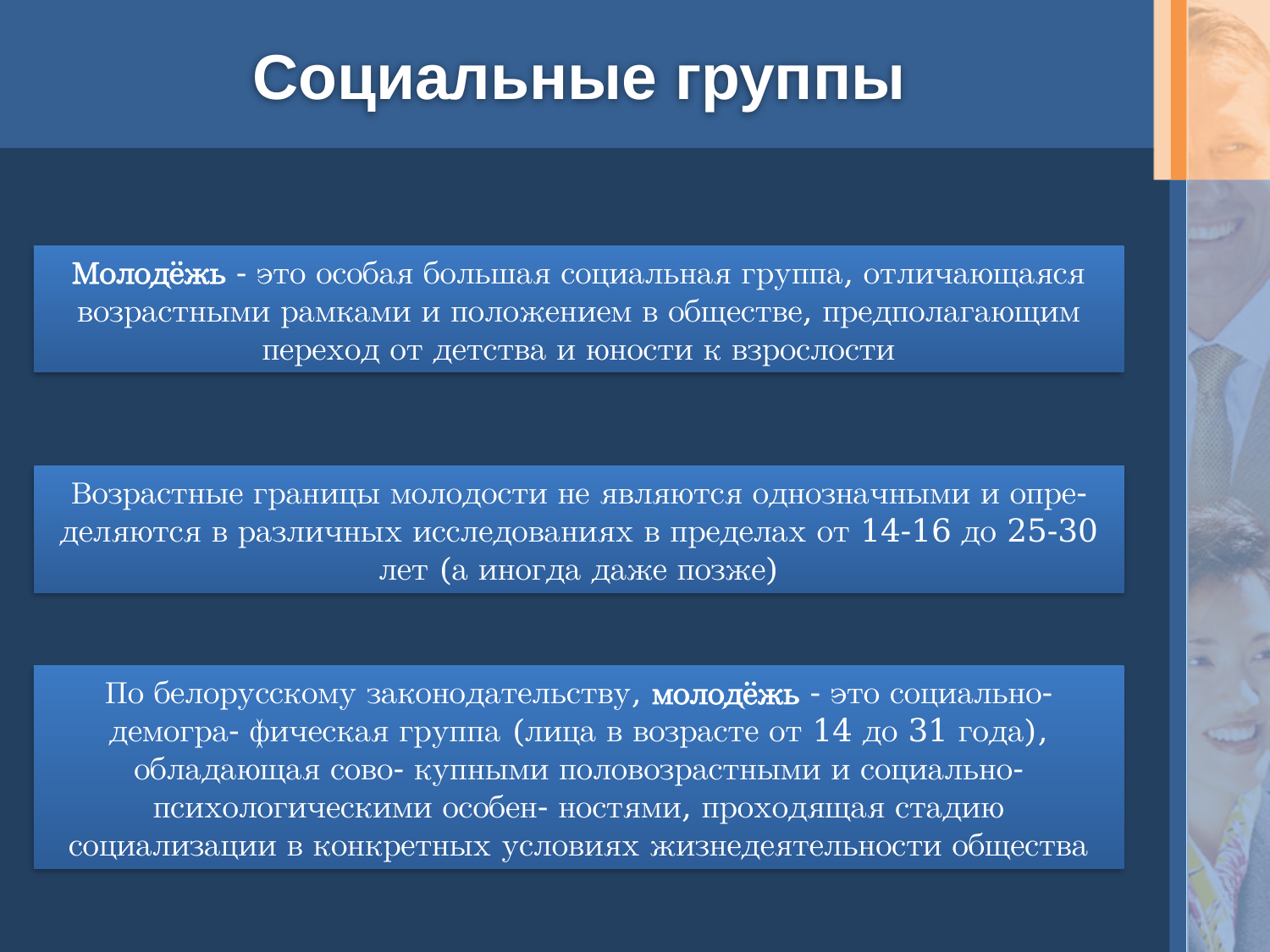

# Социальные группы
Молодёжь - это особая большая социальная группа, отличающаяся возрастными рамками и положением в обществе, предполагающим переход от детства и юности к взрослости
Возрастные границы молодости не являются однозначными и опре- деляются в различных исследованиях в пределах от 14-16 до 25-30 лет (а иногда даже позже)
По белорусскому законодательству, молодёжь - это социально-демогра- фическая группа (лица в возрасте от 14 до 31 года), обладающая сово- купными половозрастными и социально-психологическими особен- ностями, проходящая стадию социализации в конкретных условиях жизнедеятельности общества